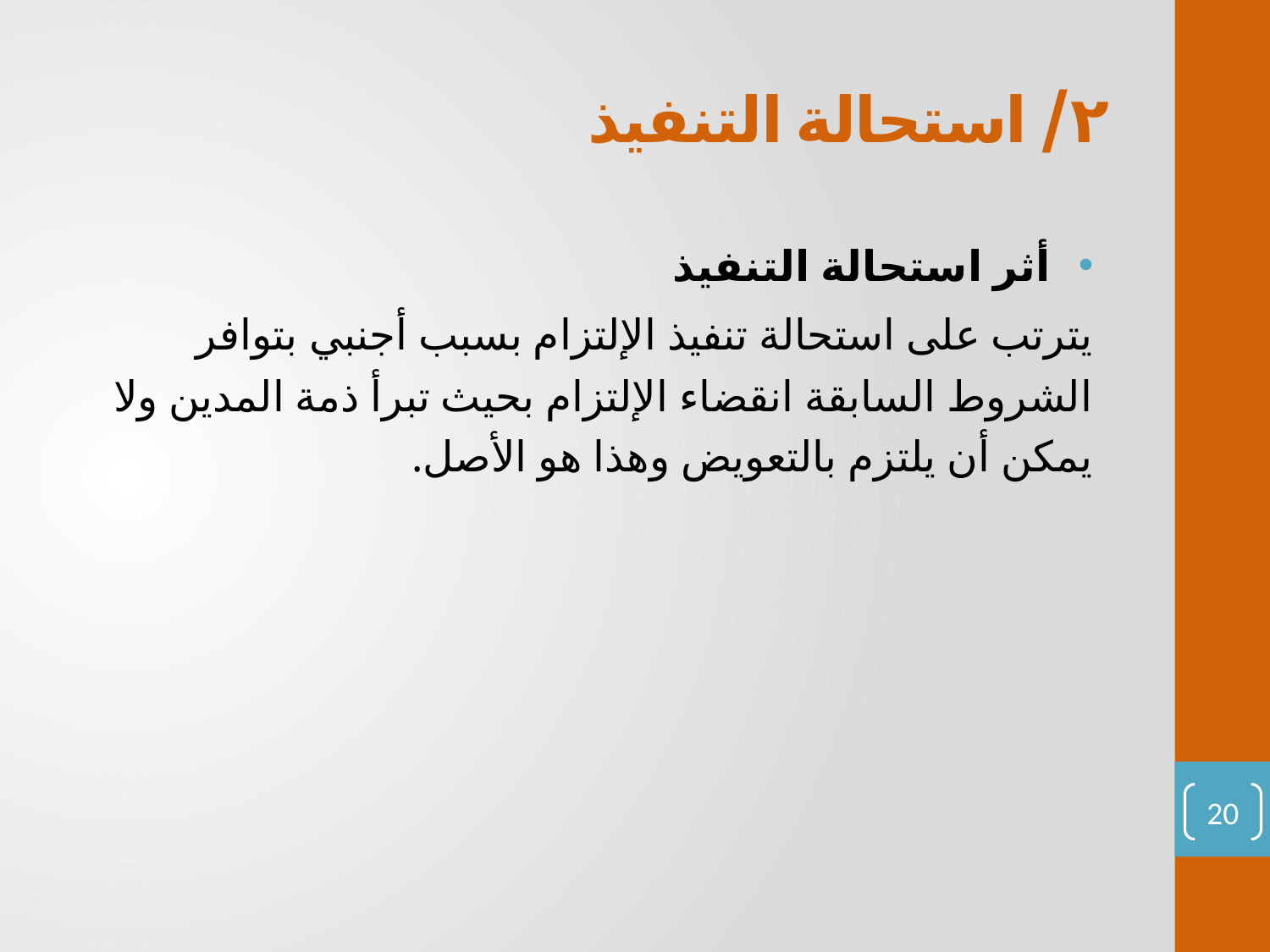

# ٢/ استحالة التنفيذ
 أثر استحالة التنفيذ
يترتب على استحالة تنفيذ الإلتزام بسبب أجنبي بتوافر الشروط السابقة انقضاء الإلتزام بحيث تبرأ ذمة المدين ولا يمكن أن يلتزم بالتعويض وهذا هو الأصل.
20